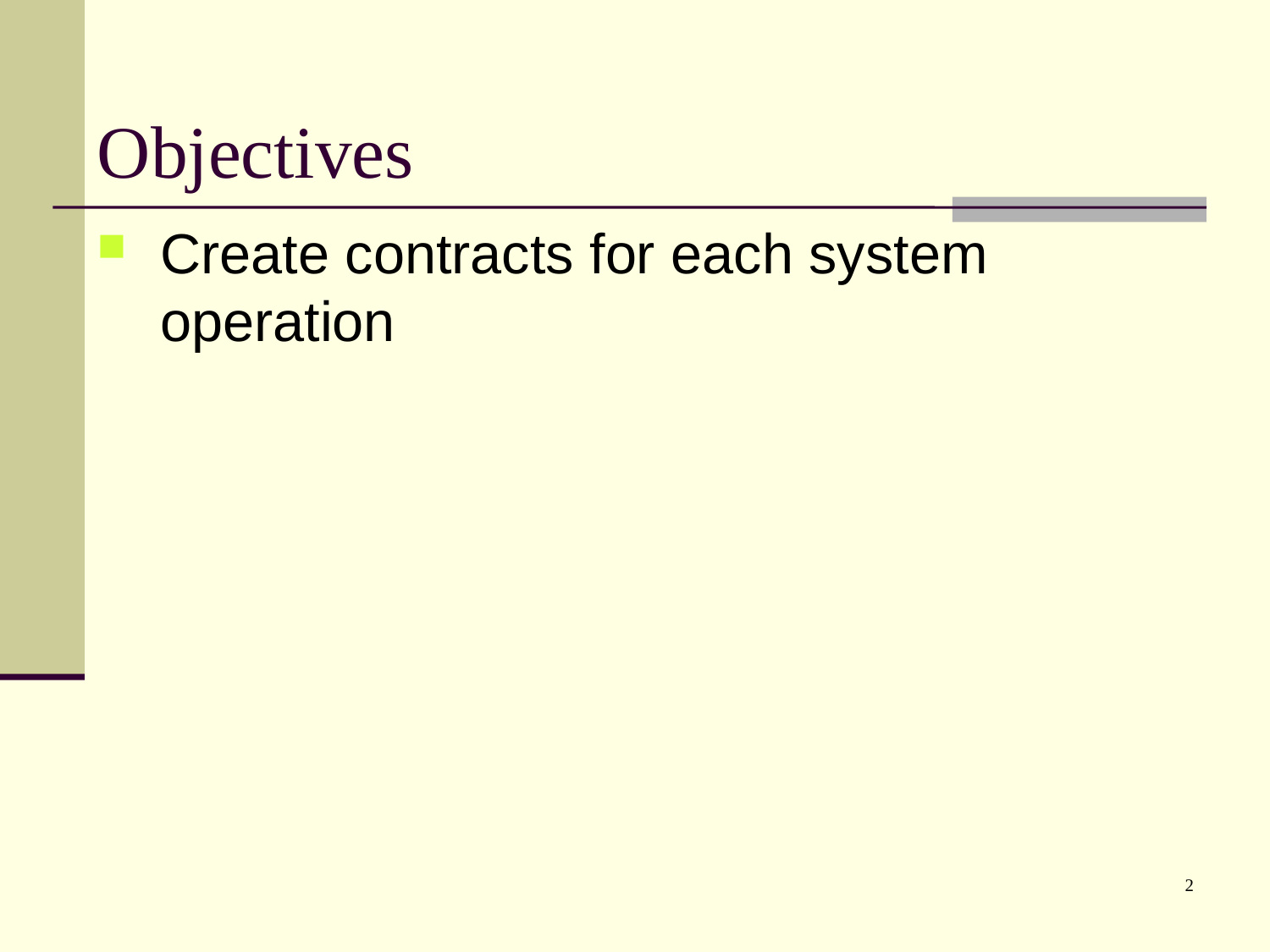

Objectives
Create contracts for each system operation

2